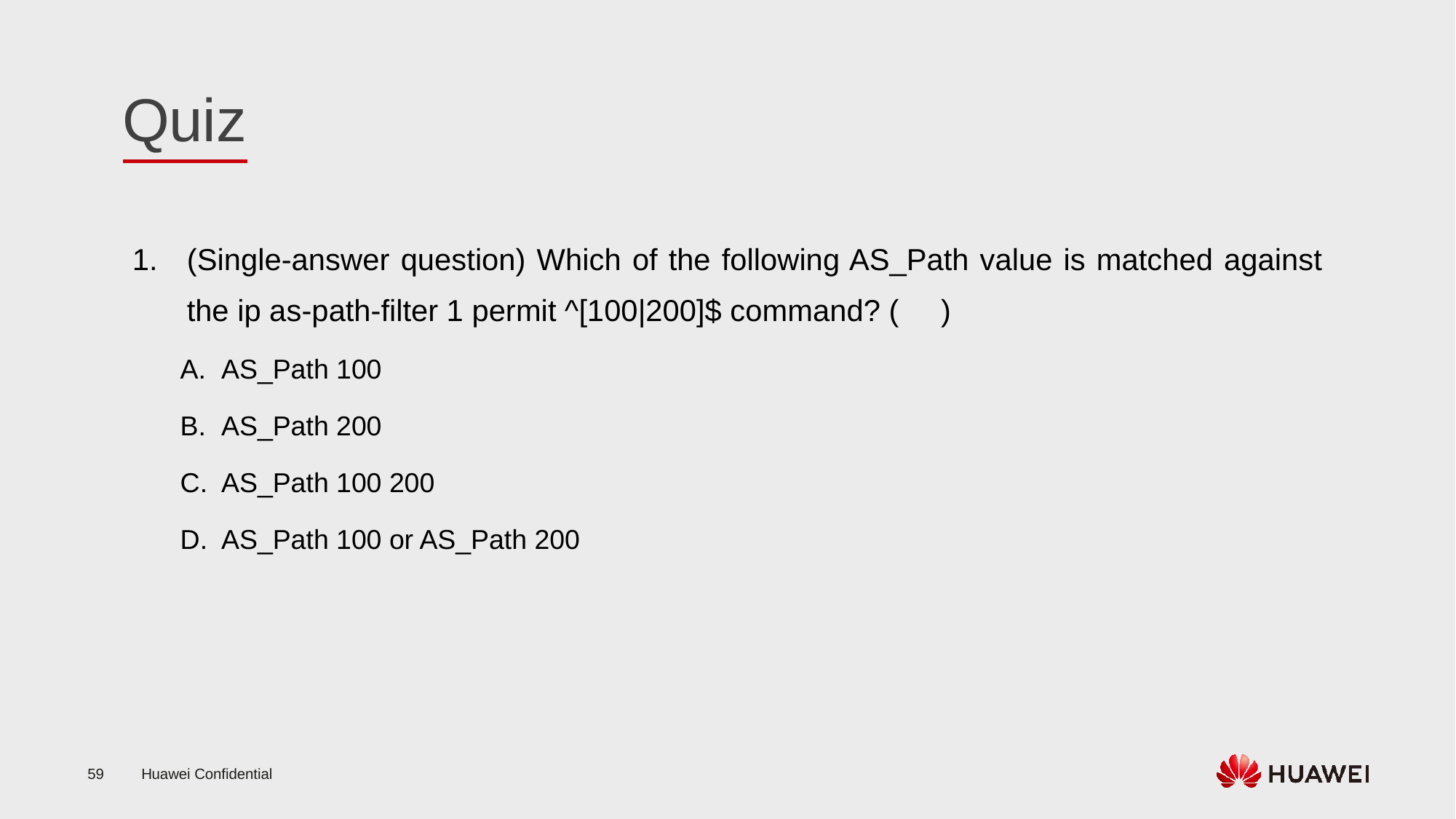

(Single-answer question) Which of the following AS_Path value is matched against the ip as-path-filter 1 permit ^[100|200]$ command? (     )
AS_Path 100
AS_Path 200
AS_Path 100 200
AS_Path 100 or AS_Path 200